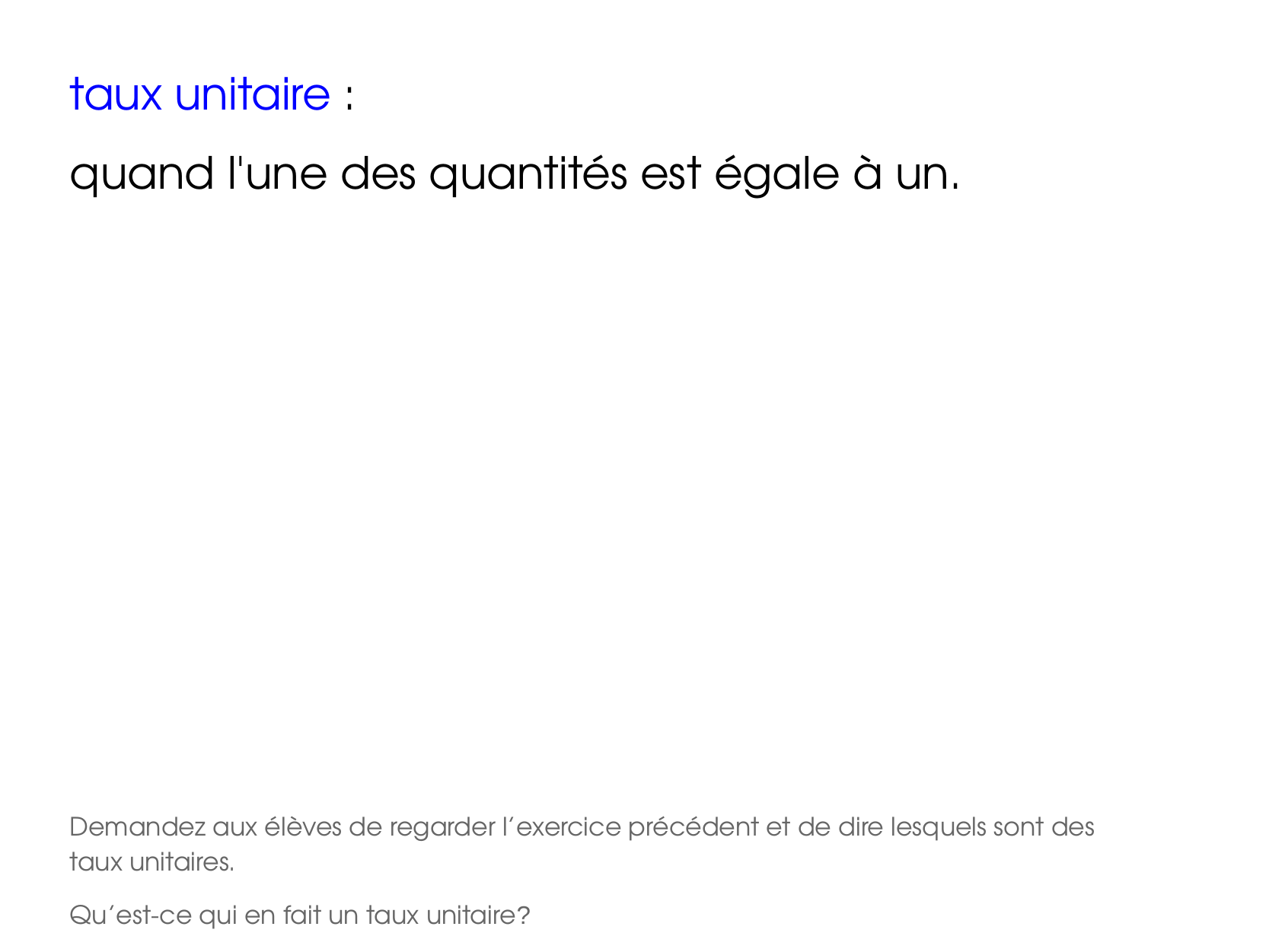

taux unitaire :
quand l'une des quantités est égale à un.
Demandez aux élèves de regarder l’exercice précédent et de dire lesquels sont des taux unitaires.
Qu’est-ce qui en fait un taux unitaire?